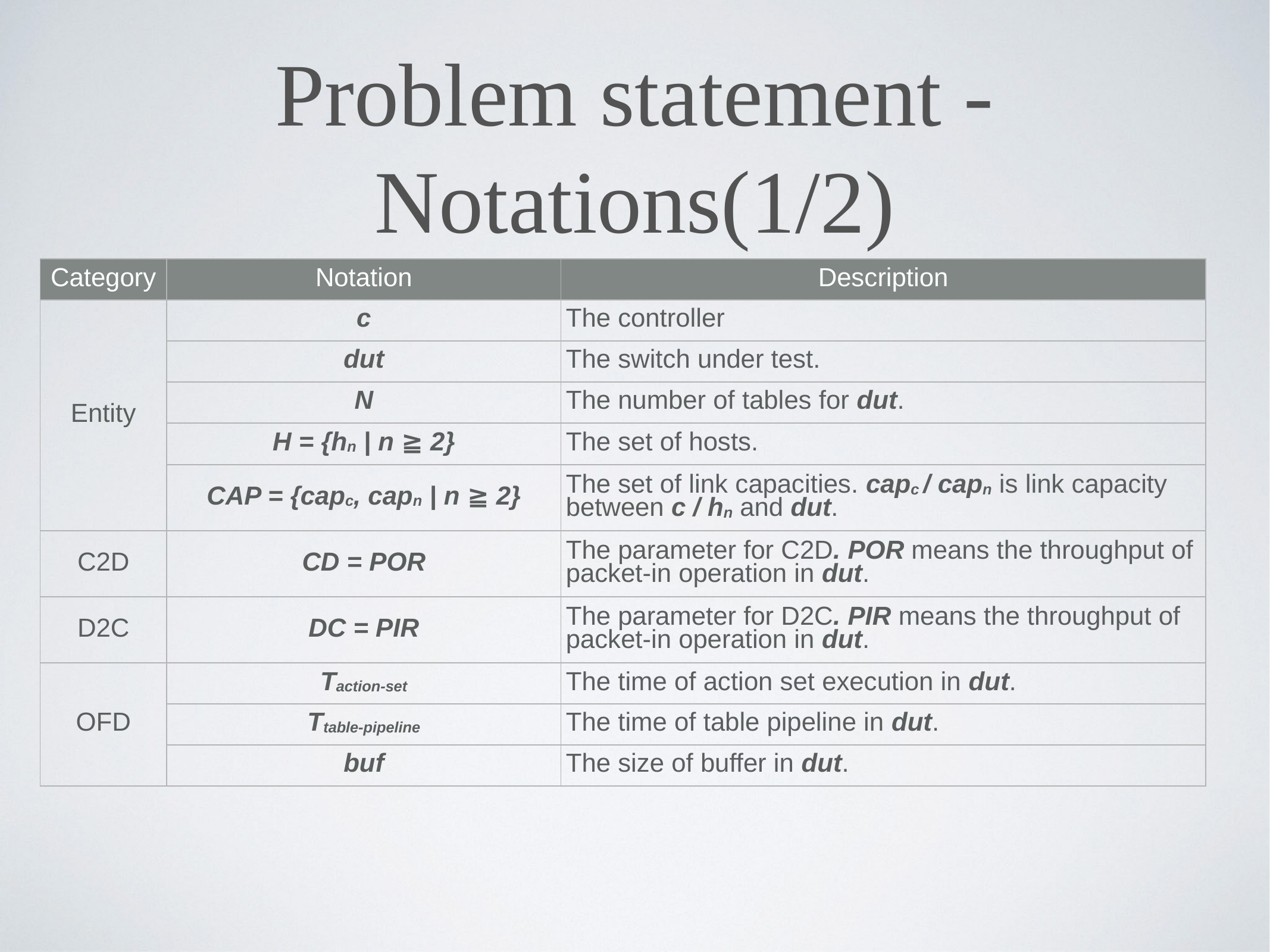

13
# Problem statement - Notations(1/2)
| Category | Notation | Description |
| --- | --- | --- |
| Entity | c | The controller |
|  | dut | The switch under test. |
|  | N | The number of tables for dut. |
|  | H = {hn | n ≧ 2} | The set of hosts. |
|  | CAP = {capc, capn | n ≧ 2} | The set of link capacities. capc / capn is link capacity between c / hn and dut. |
| C2D | CD = POR | The parameter for C2D. POR means the throughput of packet-in operation in dut. |
| D2C | DC = PIR | The parameter for D2C. PIR means the throughput of packet-in operation in dut. |
| OFD | Taction-set | The time of action set execution in dut. |
|  | Ttable-pipeline | The time of table pipeline in dut. |
|  | buf | The size of buffer in dut. |